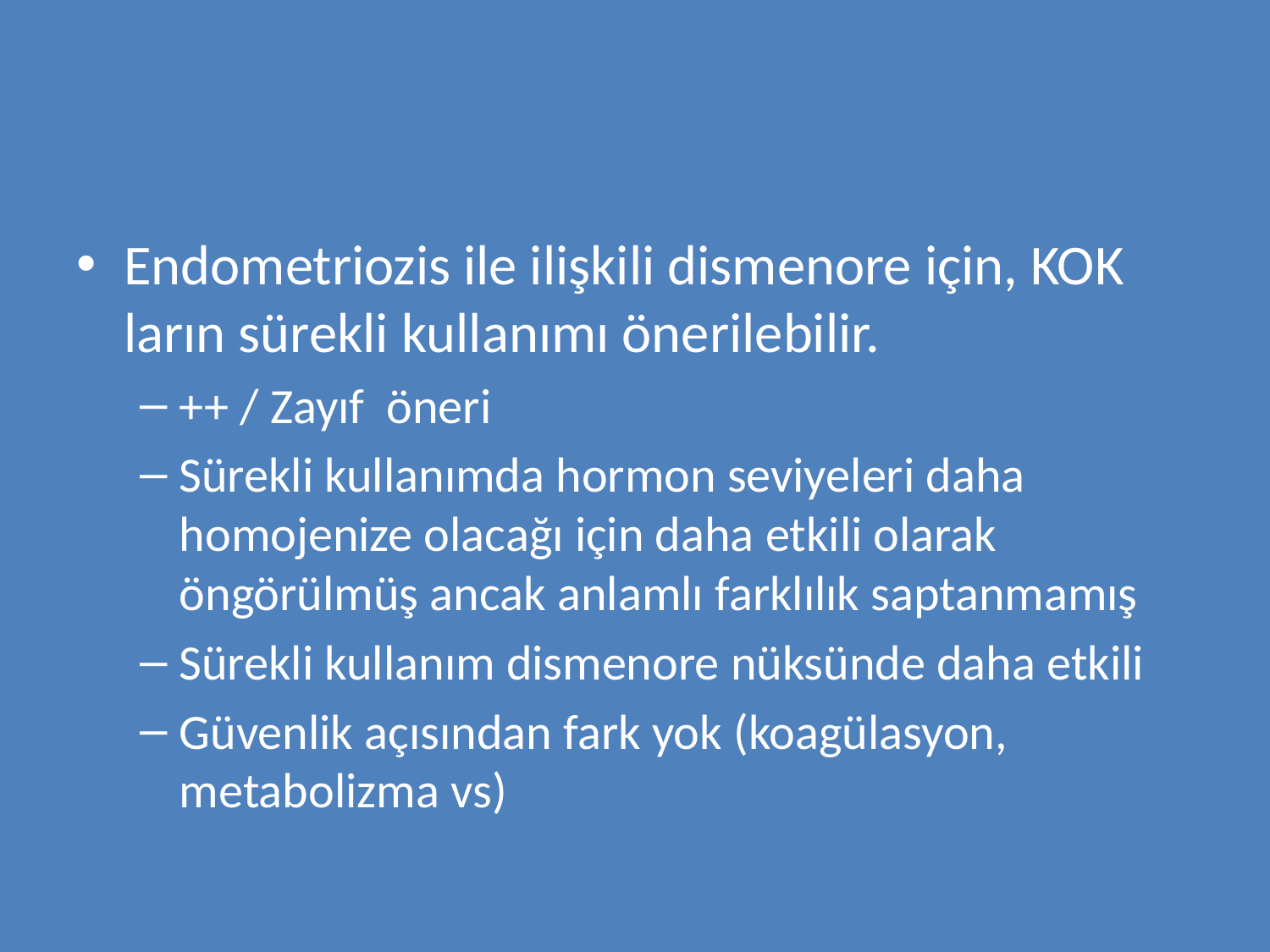

#
Endometriozis ile ilişkili dismenore için, KOK ların sürekli kullanımı önerilebilir.
++ / Zayıf  öneri
Sürekli kullanımda hormon seviyeleri daha homojenize olacağı için daha etkili olarak öngörülmüş ancak anlamlı farklılık saptanmamış
Sürekli kullanım dismenore nüksünde daha etkili
Güvenlik açısından fark yok (koagülasyon, metabolizma vs)